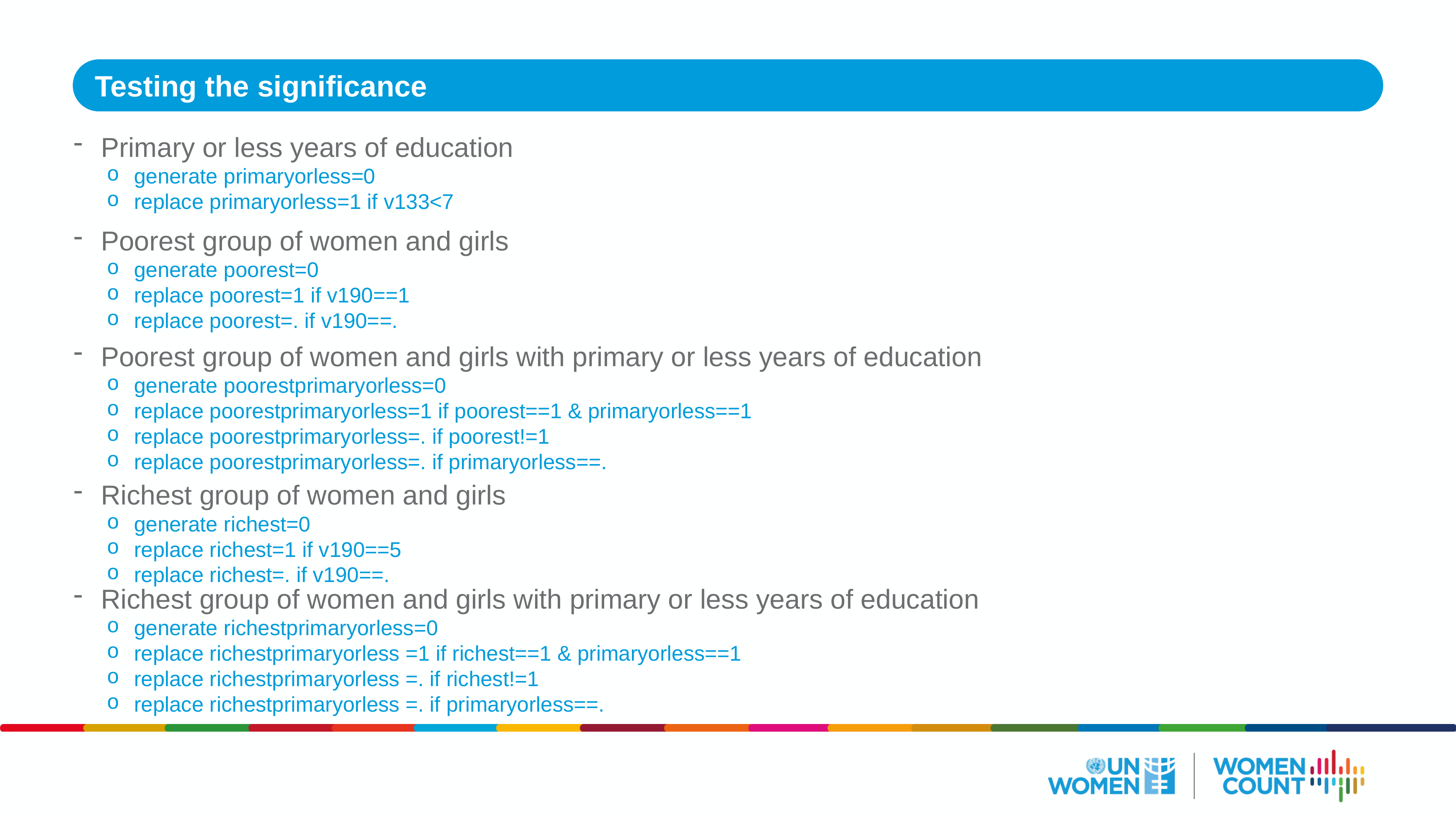

Testing the significance

Primary or less years of education
generate primaryorless=0
replace primaryorless=1 if v133<7
Poorest group of women and girls
generate poorest=0
replace poorest=1 if v190==1
replace poorest=. if v190==.
Poorest group of women and girls with primary or less years of education
generate poorestprimaryorless=0
replace poorestprimaryorless=1 if poorest==1 & primaryorless==1
replace poorestprimaryorless=. if poorest!=1
replace poorestprimaryorless=. if primaryorless==.
Richest group of women and girls
generate richest=0
replace richest=1 if v190==5
replace richest=. if v190==.
Richest group of women and girls with primary or less years of education
generate richestprimaryorless=0
replace richestprimaryorless =1 if richest==1 & primaryorless==1
replace richestprimaryorless =. if richest!=1
replace richestprimaryorless =. if primaryorless==.